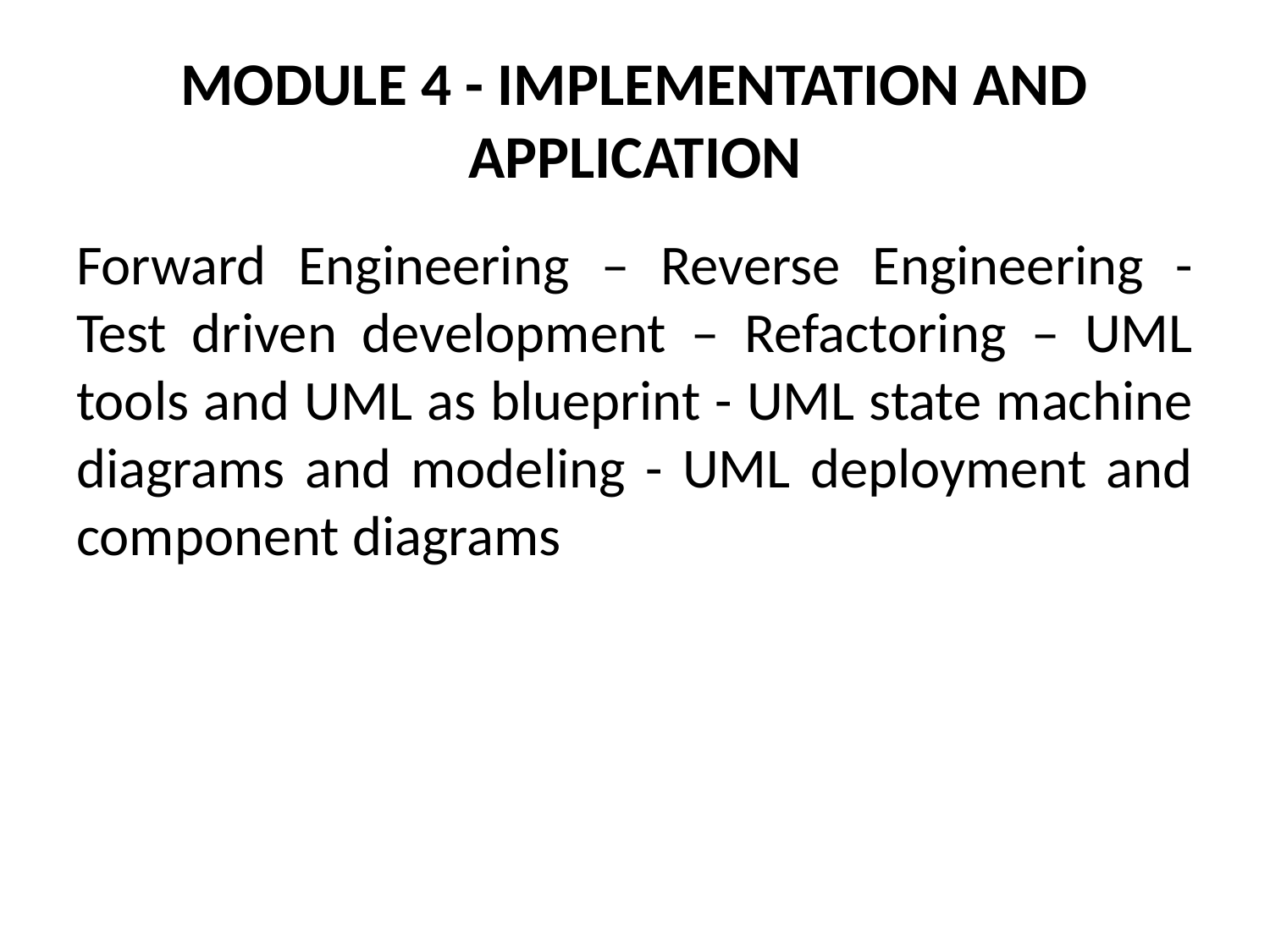

# MODULE 4 - IMPLEMENTATION AND APPLICATION
Forward Engineering – Reverse Engineering - Test driven development – Refactoring – UML tools and UML as blueprint - UML state machine diagrams and modeling - UML deployment and component diagrams